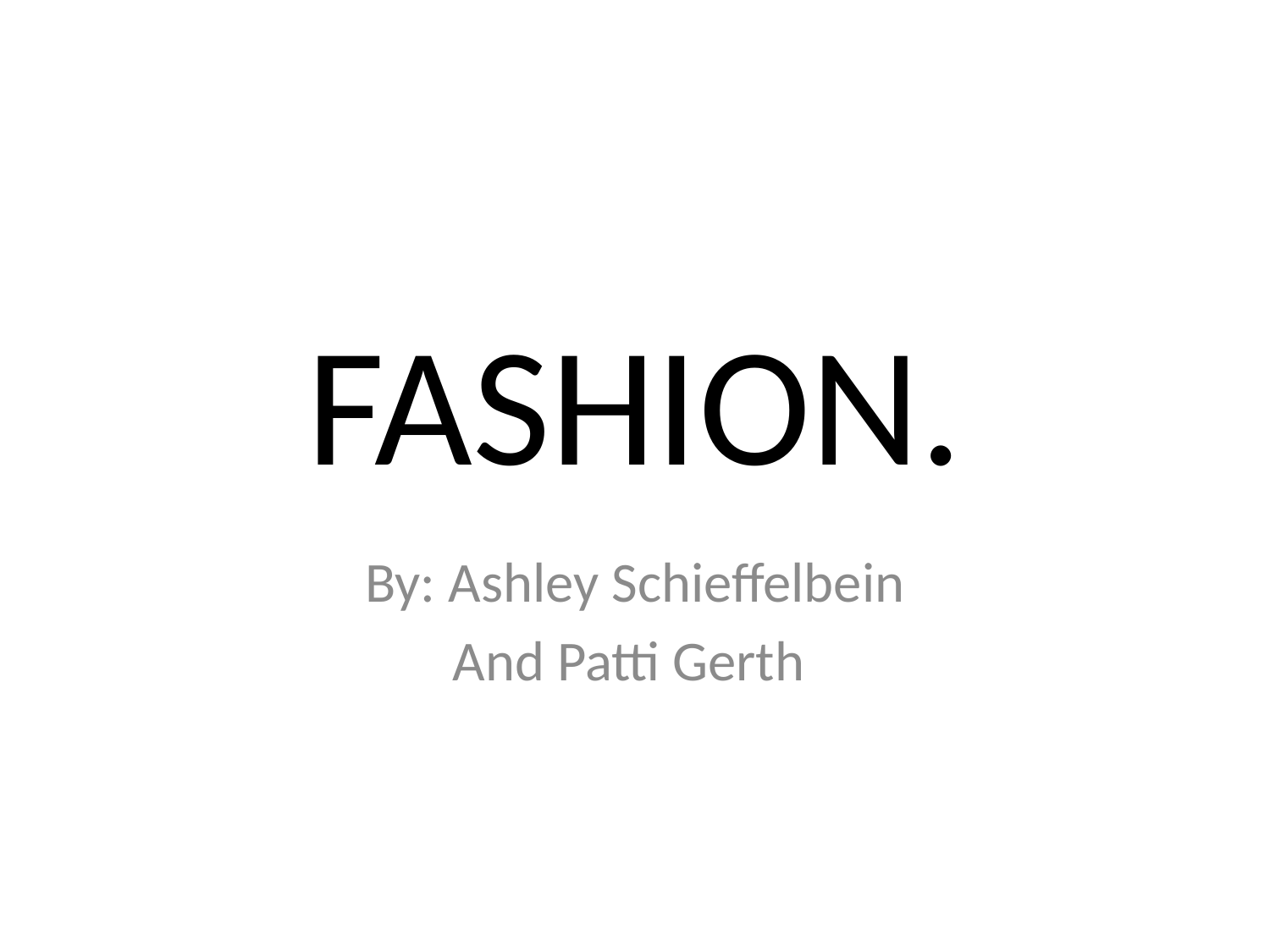

# FASHION.
By: Ashley Schieffelbein
And Patti Gerth